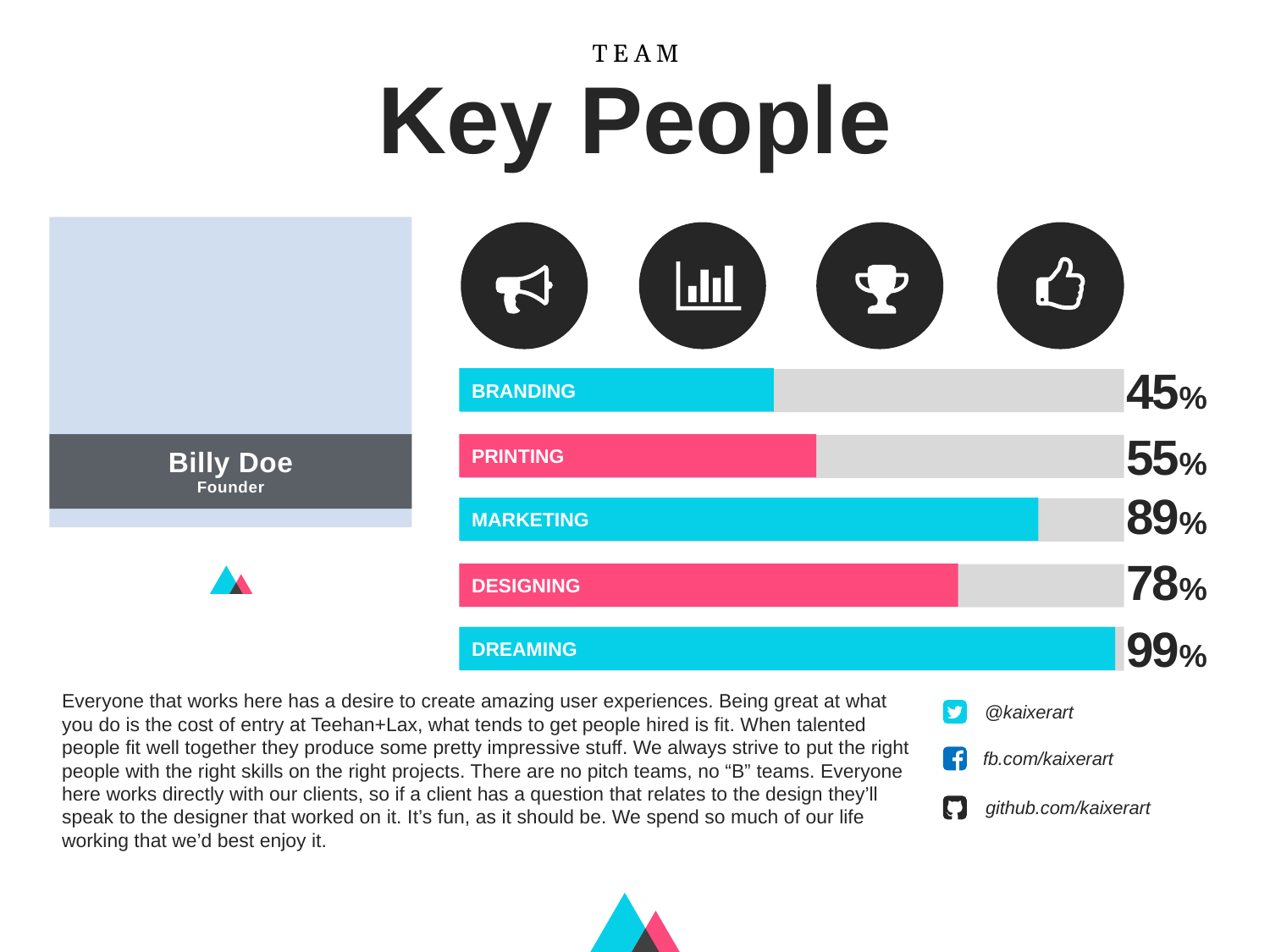

TEAM
Key People
Billy Doe
Founder

45%
BRANDING

55%
PRINTING

89%
MARKETING

78%
DESIGNING

99%
DREAMING

Everyone that works here has a desire to create amazing user experiences. Being great at what you do is the cost of entry at Teehan+Lax, what tends to get people hired is fit. When talented people fit well together they produce some pretty impressive stuff. We always strive to put the right people with the right skills on the right projects. There are no pitch teams, no “B” teams. Everyone here works directly with our clients, so if a client has a question that relates to the design they’ll speak to the designer that worked on it. It’s fun, as it should be. We spend so much of our life working that we’d best enjoy it.
@kaixerart

fb.com/kaixerart

github.com/kaixerart